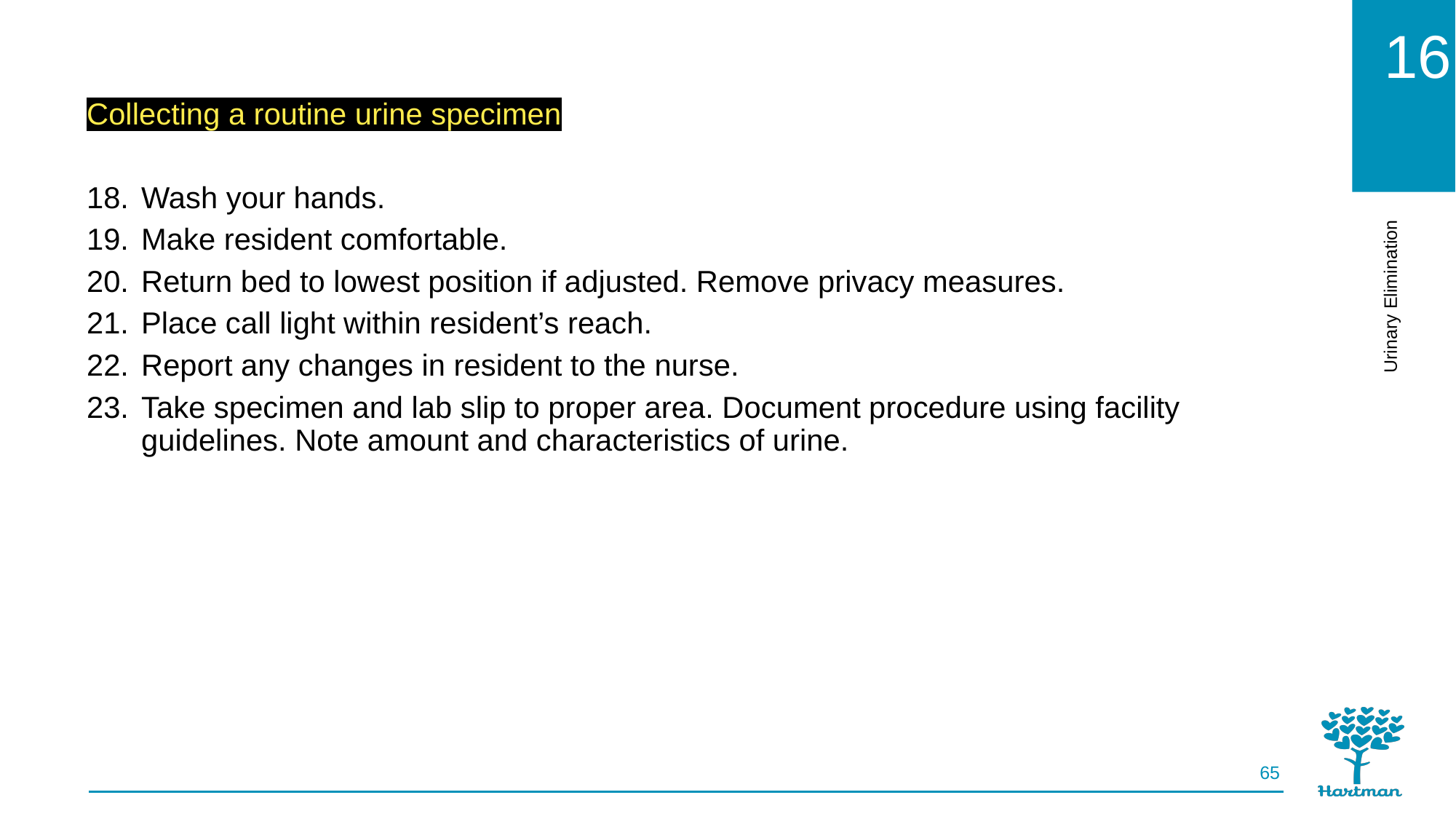

Collecting a routine urine specimen

Wash your hands.
Make resident comfortable.
Return bed to lowest position if adjusted. Remove privacy measures.
Place call light within resident’s reach.
Report any changes in resident to the nurse.
Take specimen and lab slip to proper area. Document procedure using facility guidelines. Note amount and characteristics of urine.

65